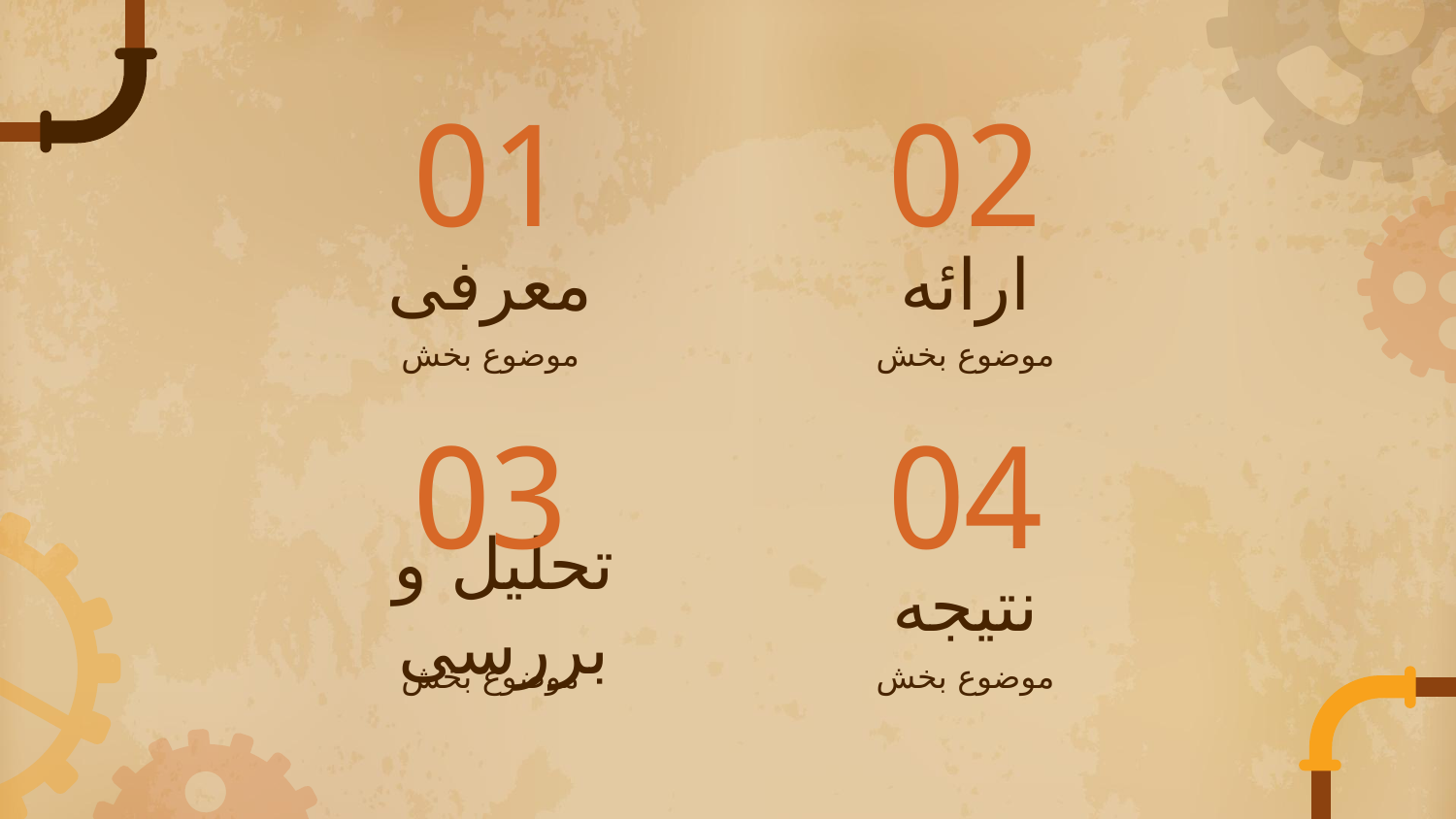

01
02
# معرفی
ارائه
موضوع بخش
موضوع بخش
03
04
تحلیل و بررسی
نتیجه
موضوع بخش
موضوع بخش